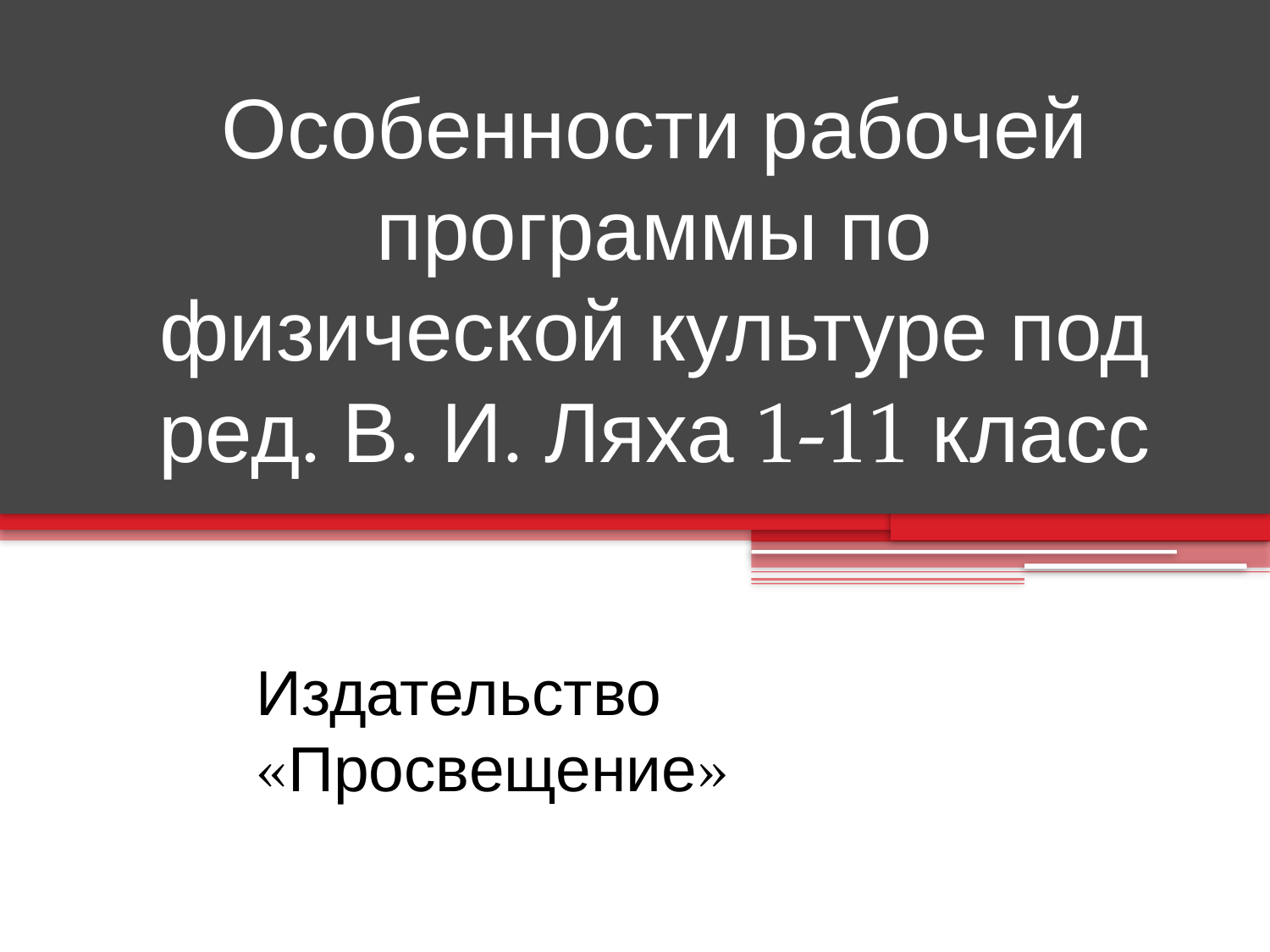

# Особенности рабочей программы по физической культуре под ред. В. И. Ляха 1-11 класс
Издательство «Просвещение»